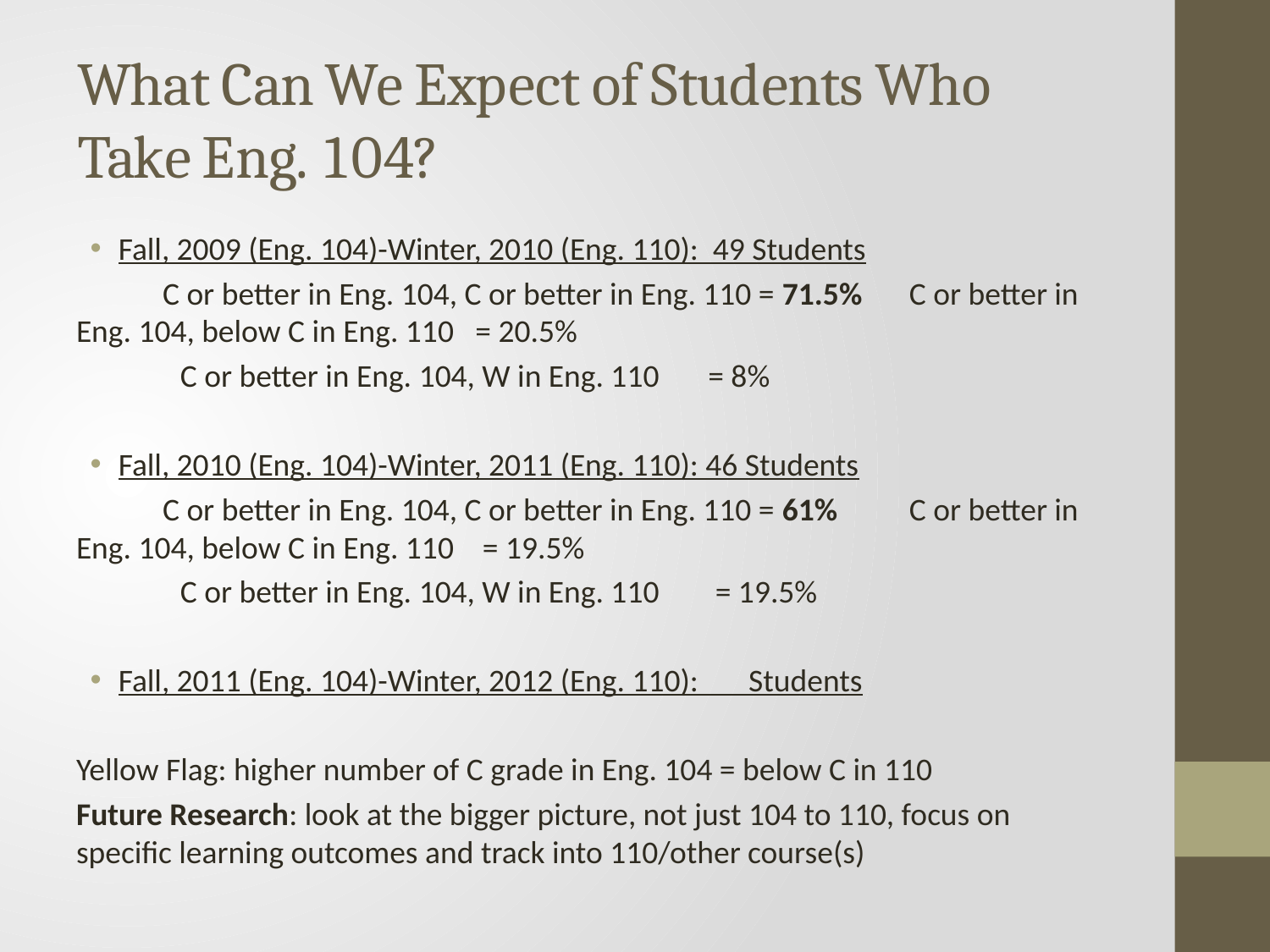

# What Can We Expect of Students Who Take Eng. 104?
Fall, 2009 (Eng. 104)-Winter, 2010 (Eng. 110):  49 Students
            C or better in Eng. 104, C or better in Eng. 110 = 71.5% 				C or better in Eng. 104, below C in Eng. 110   = 20.5%
		C or better in Eng. 104, W in Eng. 110	 = 8%

Fall, 2010 (Eng. 104)-Winter, 2011 (Eng. 110): 46 Students
            C or better in Eng. 104, C or better in Eng. 110 = 61%   				C or better in Eng. 104, below C in Eng. 110    = 19.5%
		C or better in Eng. 104, W in Eng. 110	  = 19.5%

Fall, 2011 (Eng. 104)-Winter, 2012 (Eng. 110):       Students

Yellow Flag: higher number of C grade in Eng. 104 = below C in 110
Future Research: look at the bigger picture, not just 104 to 110, focus on specific learning outcomes and track into 110/other course(s)